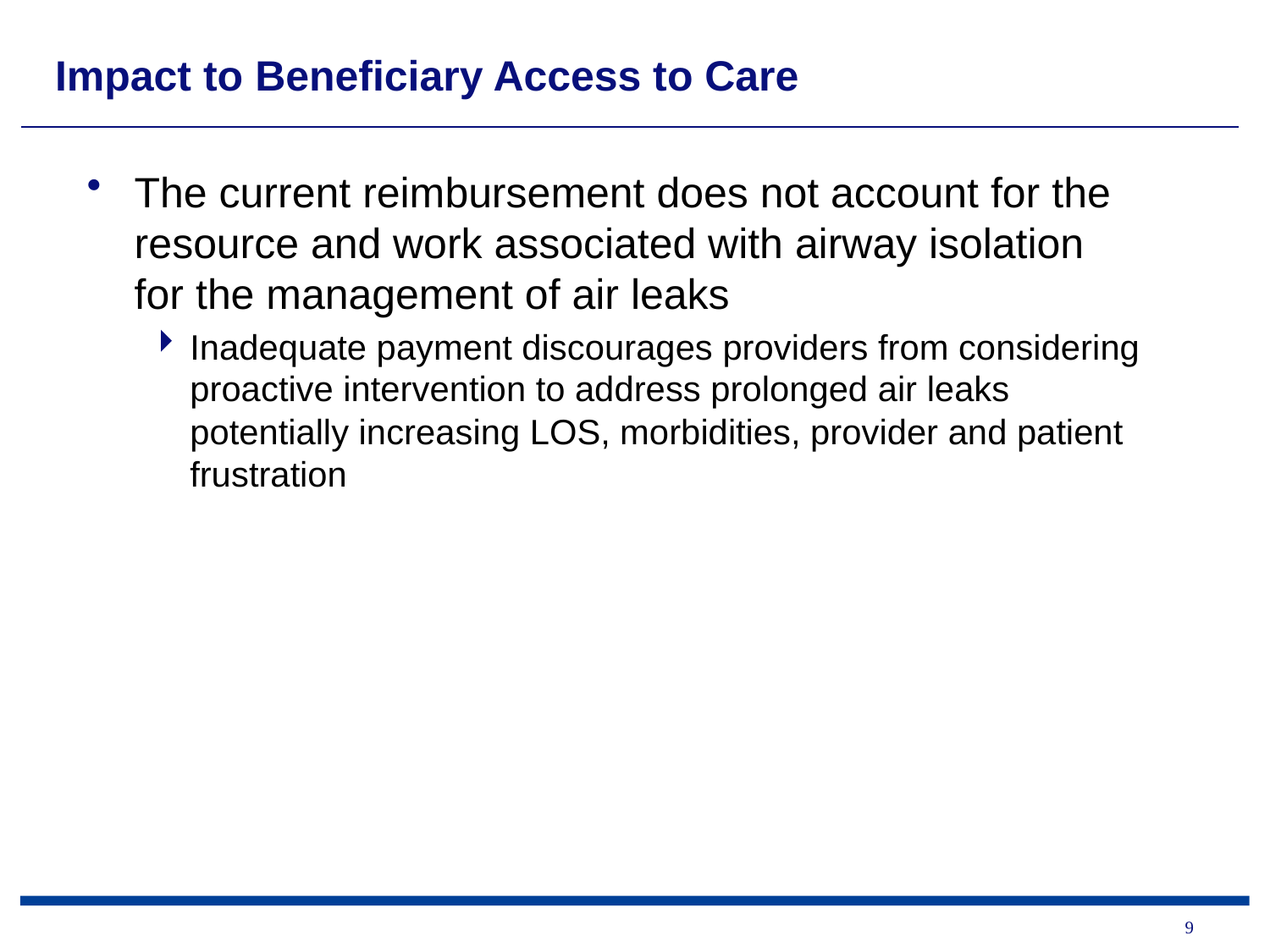

# Impact to Beneficiary Access to Care
The current reimbursement does not account for the resource and work associated with airway isolation for the management of air leaks
Inadequate payment discourages providers from considering proactive intervention to address prolonged air leaks potentially increasing LOS, morbidities, provider and patient frustration

9